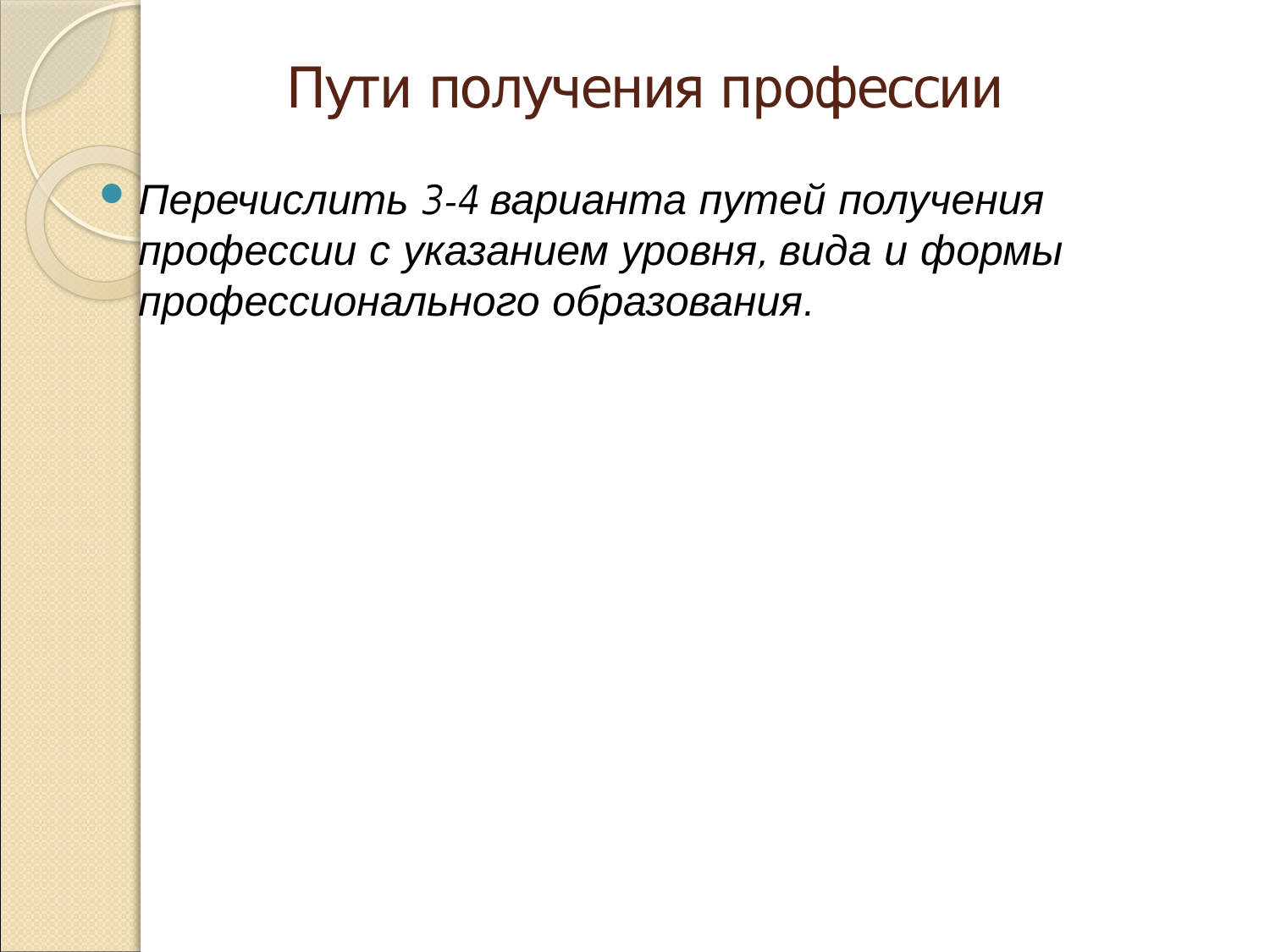

# Пути получения профессии
Перечислить 3-4 варианта путей получения профессии с указанием уровня, вида и формы профессионального образования.